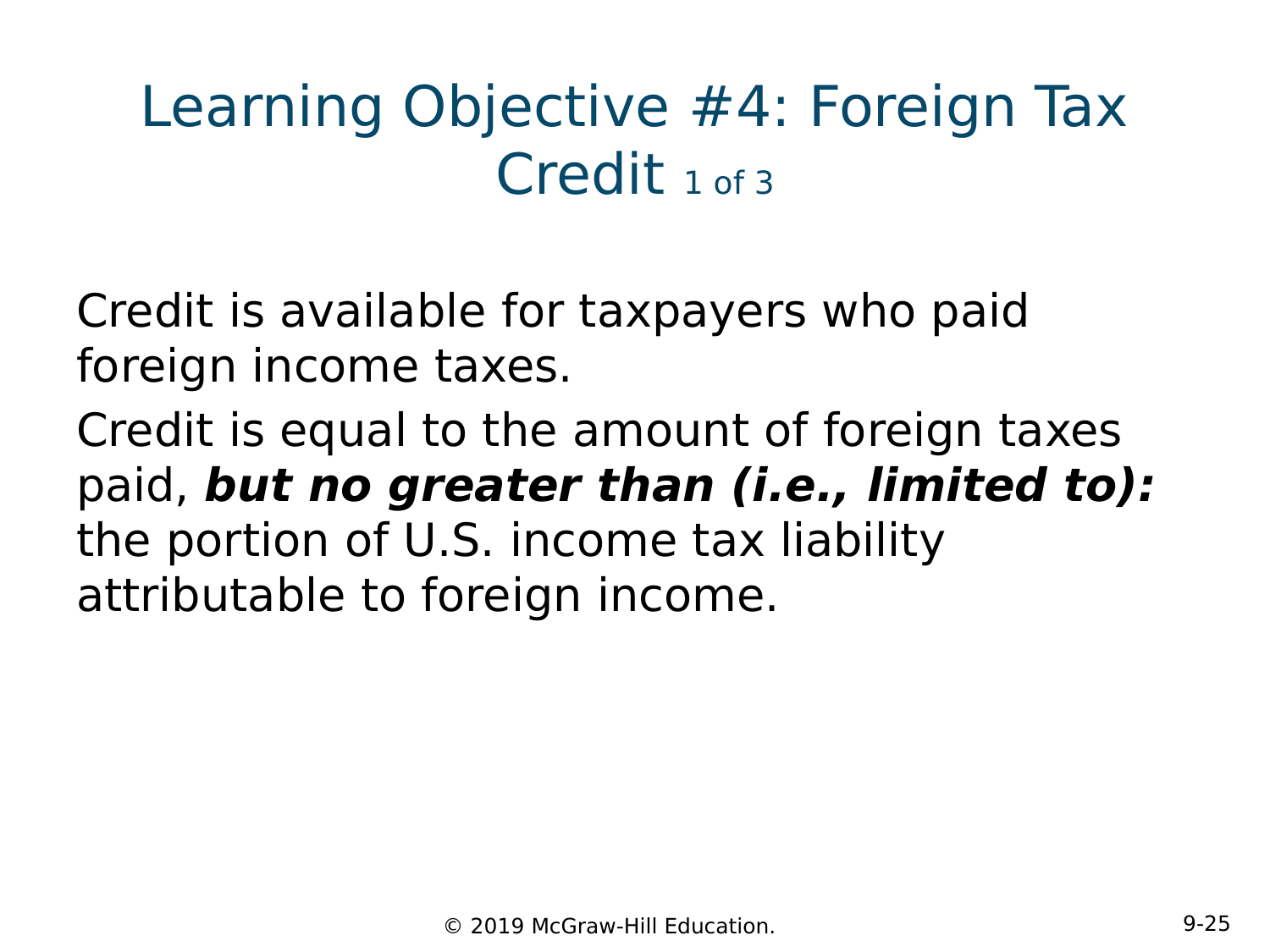

# Learning Objective #4: Foreign Tax Credit 1 of 3
Credit is available for taxpayers who paid foreign income taxes.
Credit is equal to the amount of foreign taxes paid, but no greater than (i.e., limited to): the portion of U.S. income tax liability attributable to foreign income.